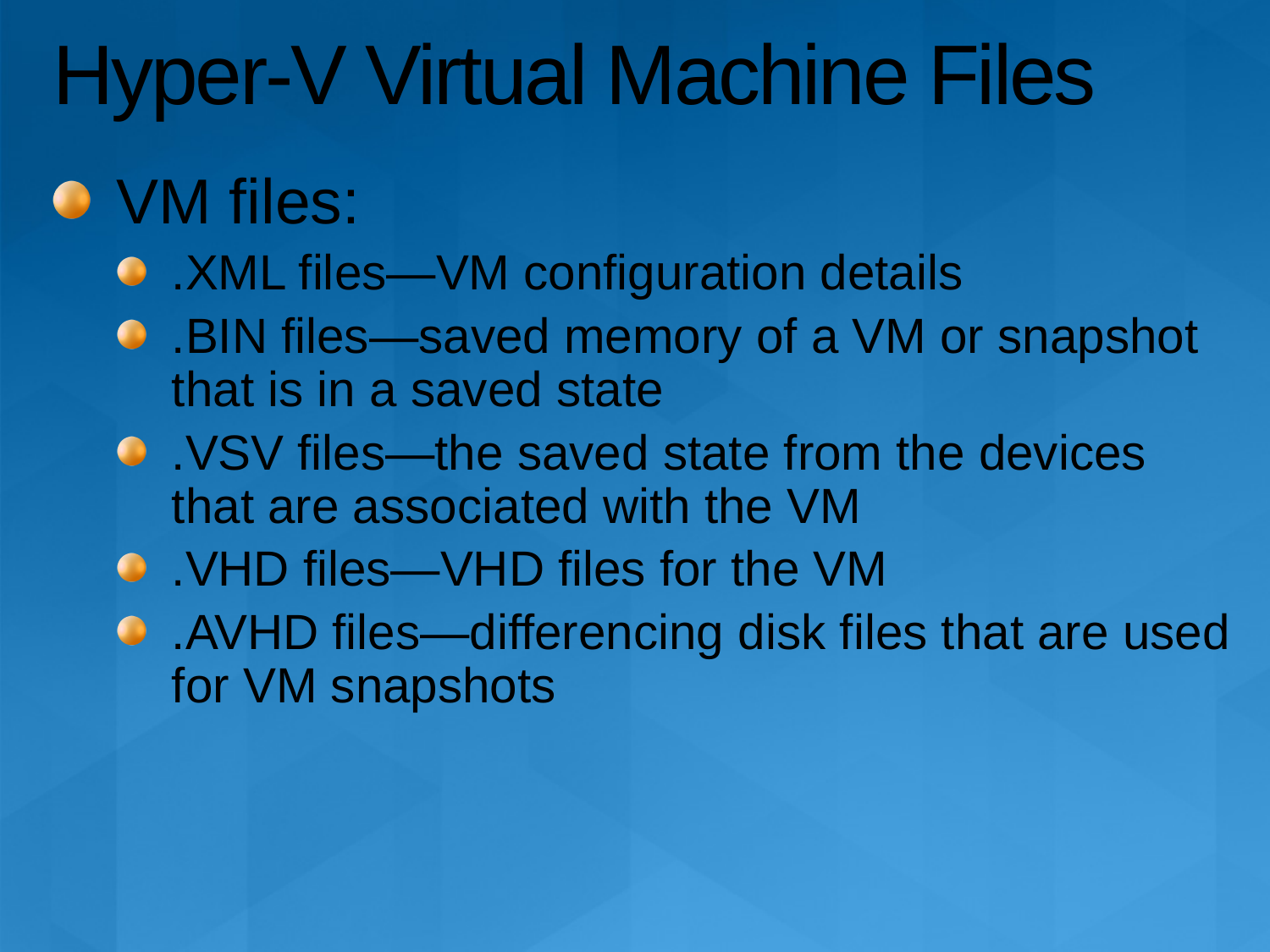

# Hyper-V Virtual Machine Files
VM files:
.XML files—VM configuration details
.BIN files—saved memory of a VM or snapshot that is in a saved state
.VSV files—the saved state from the devices that are associated with the VM
.VHD files—VHD files for the VM
.AVHD files—differencing disk files that are used for VM snapshots